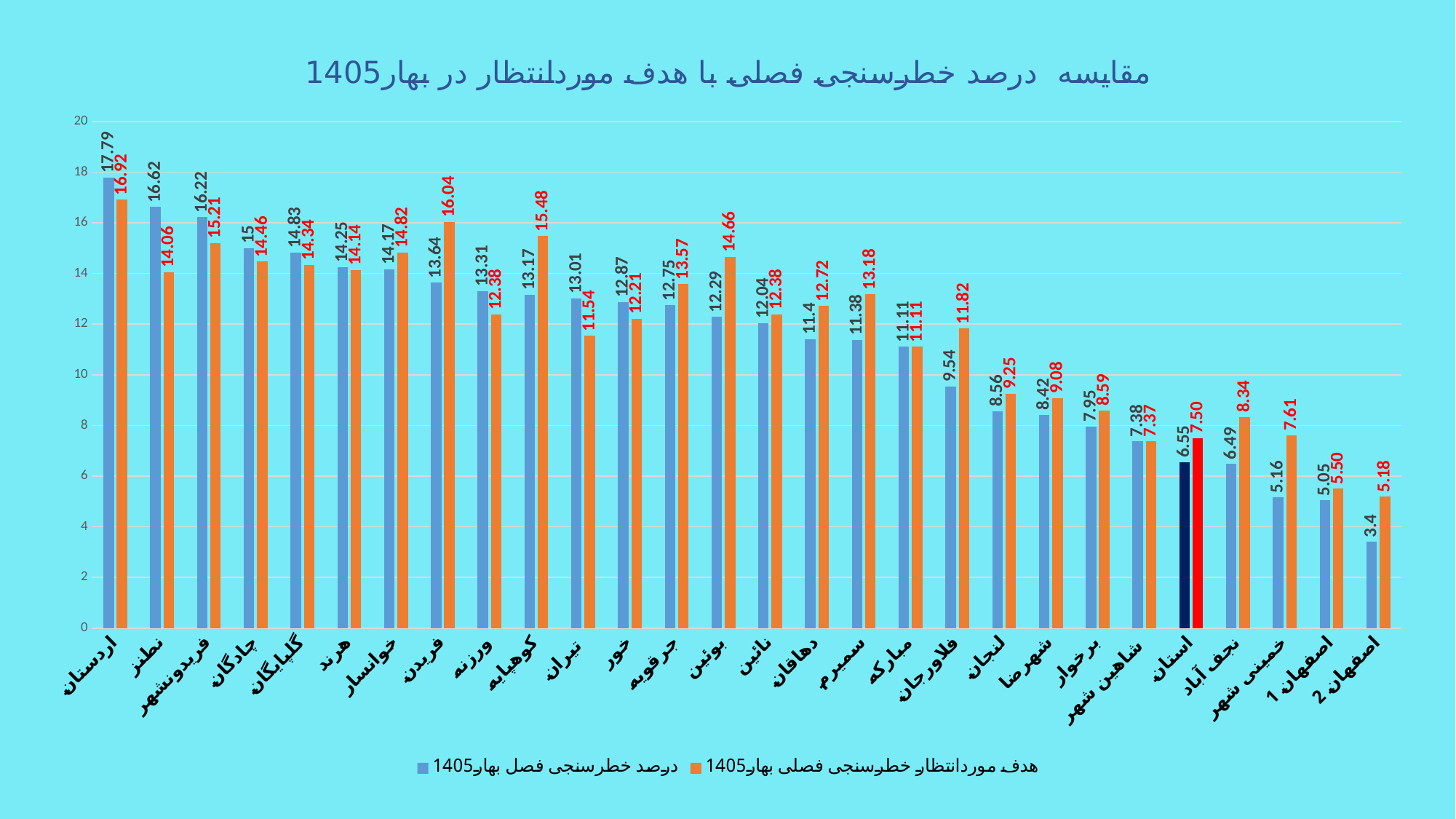

### Chart: مقایسه  درصد خطرسنجی فصلی با هدف موردانتظار در بهار1405

| Category | درصد خطرسنجی فصل بهار1405 | هدف موردانتظار خطرسنجی فصلی بهار1405 |
|---|---|---|
| اردستان | 17.79 | 16.9191 |
| نطنز | 16.62 | 14.058000000000002 |
| فریدونشهر | 16.22 | 15.209700000000002 |
| چادگان | 15.0 | 14.4639 |
| گلپایگان | 14.83 | 14.3352 |
| هرند | 14.25 | 14.137200000000002 |
| خوانسار | 14.17 | 14.8236 |
| فریدن | 13.64 | 16.0413 |
| ورزنه | 13.31 | 12.381600000000002 |
| کوهپایه | 13.17 | 15.477 |
| تیران  | 13.01 | 11.536800000000001 |
| خور | 12.87 | 12.2133 |
| جرقویه | 12.75 | 13.5729 |
| بوئین | 12.29 | 14.6553 |
| نائین | 12.04 | 12.384900000000002 |
| دهاقان | 11.4 | 12.721499999999999 |
| سمیرم | 11.38 | 13.1769 |
| مبارکه | 11.11 | 11.11 |
| فلاورجان | 9.54 | 11.8239 |
| لنجان | 8.56 | 9.2466 |
| شهرضا | 8.42 | 9.0783 |
| برخوار | 7.95 | 8.5899 |
| شاهین شهر  | 7.38 | 7.3722 |
| استان | 6.55 | 7.5 |
| نجف آباد | 6.49 | 8.3391 |
| خمینی شهر | 5.16 | 7.6131 |
| اصفهان 1 | 5.05 | 5.501100000000001 |
| اصفهان 2 | 3.4 | 5.1843 |